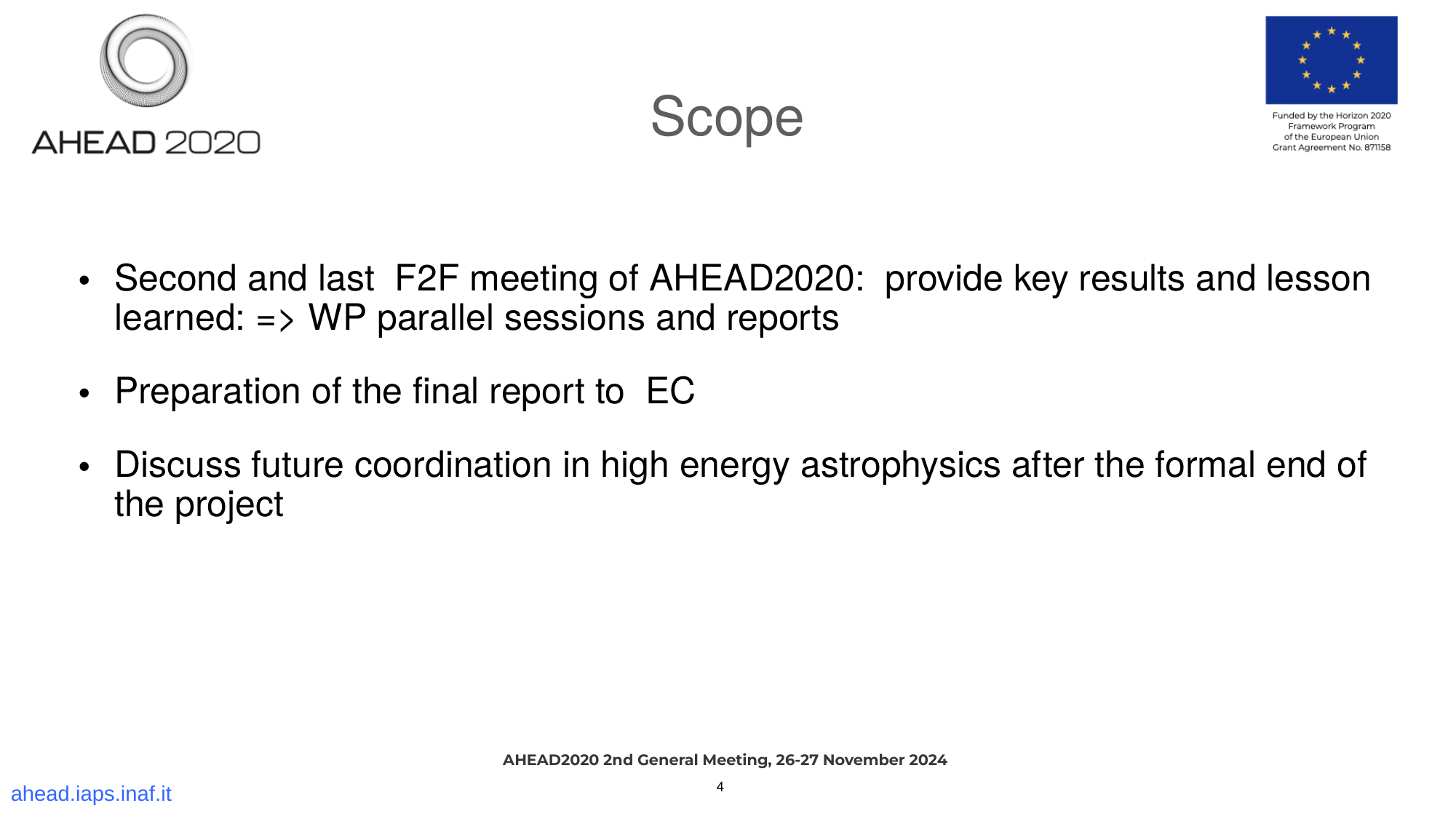

Scope
Second and last  F2F meeting of AHEAD2020:  provide key results and lesson learned: => WP parallel sessions and reports
Preparation of the final report to  EC
Discuss future coordination in high energy astrophysics after the formal end of the project
AHEAD2020 2nd General Meeting, 26-27 November 2024
4
ahead.iaps.inaf.it